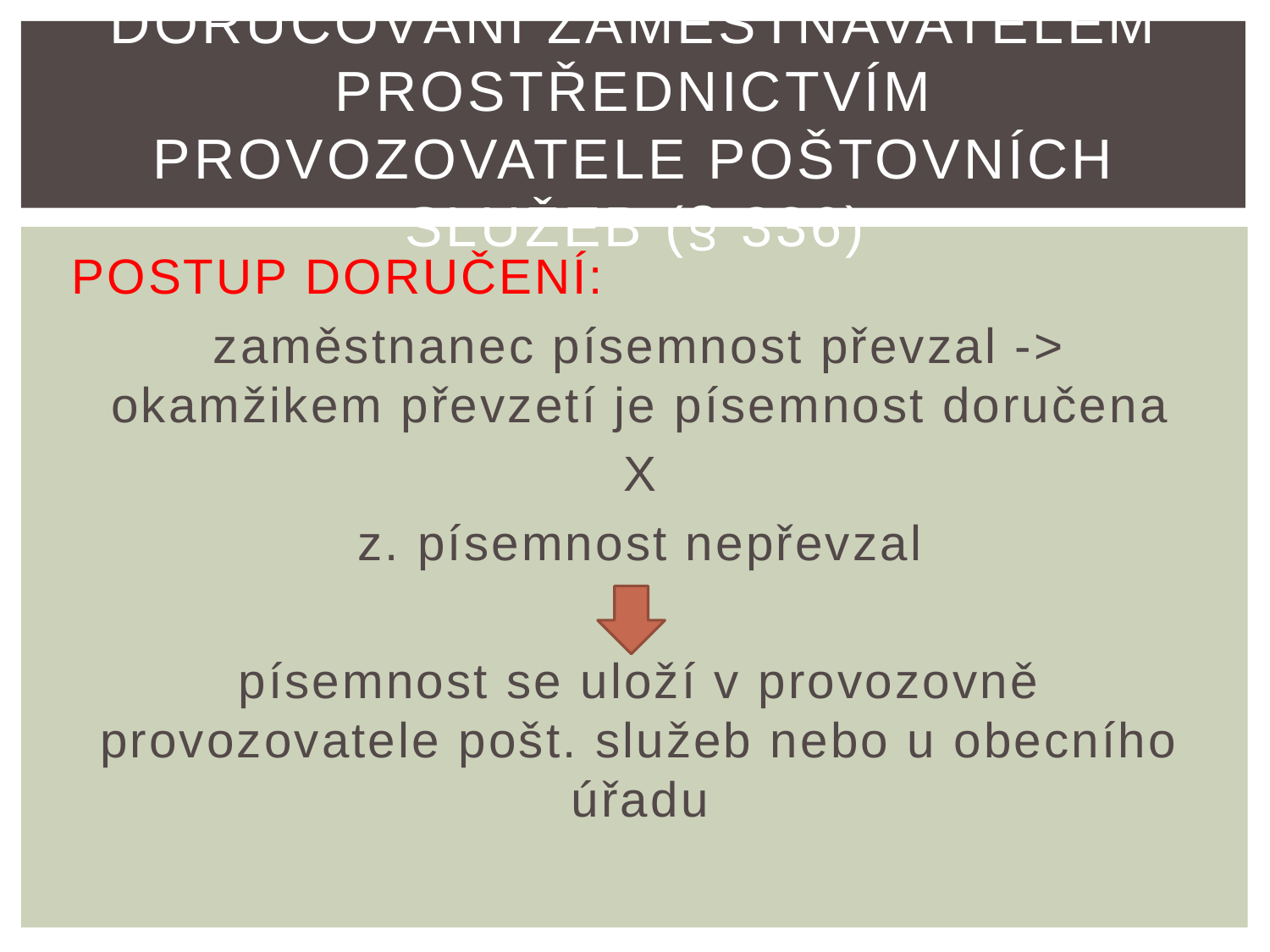

# Doručování zaměstnavatelem prostřednictvím provozovatele poštovních služeb (§ 336)
POSTUP DORUČENÍ:
zaměstnanec písemnost převzal -> okamžikem převzetí je písemnost doručena
X
z. písemnost nepřevzal

písemnost se uloží v provozovně provozovatele pošt. služeb nebo u obecního úřadu